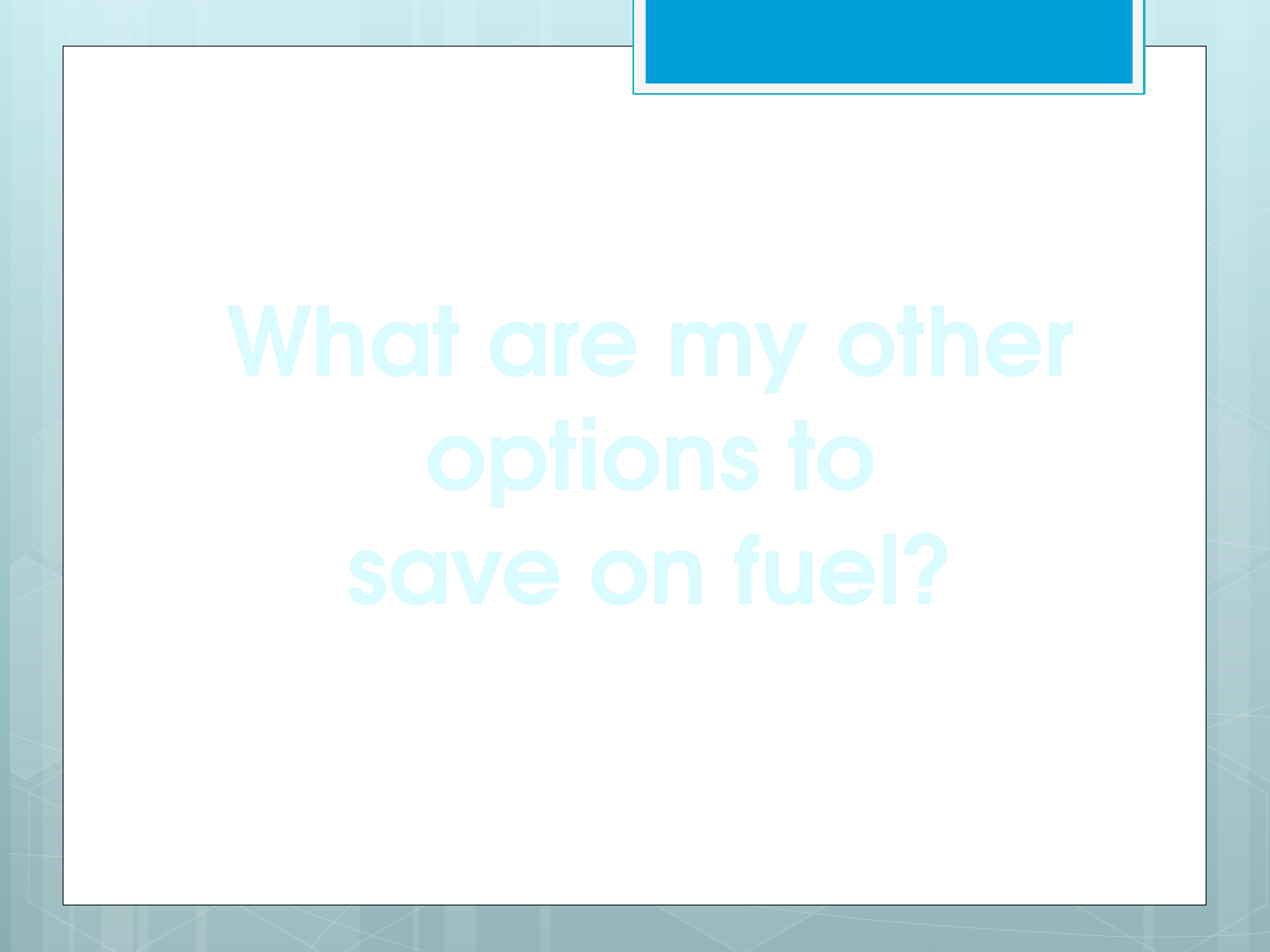

What are my other options to
save on fuel?